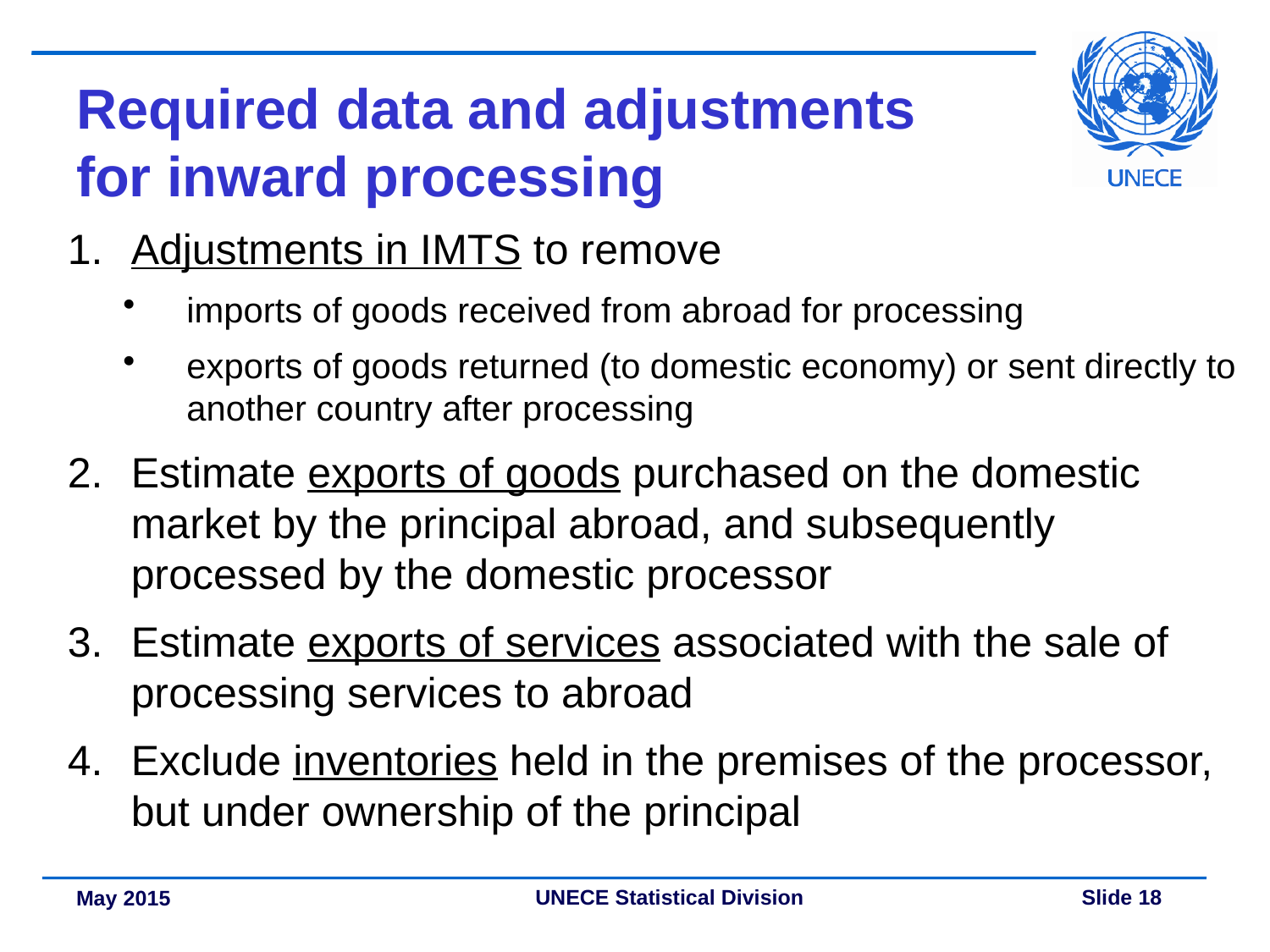

# Required data and adjustments for inward processing
Adjustments in IMTS to remove
imports of goods received from abroad for processing
exports of goods returned (to domestic economy) or sent directly to another country after processing
Estimate exports of goods purchased on the domestic market by the principal abroad, and subsequently processed by the domestic processor
Estimate exports of services associated with the sale of processing services to abroad
Exclude inventories held in the premises of the processor, but under ownership of the principal
May 2015